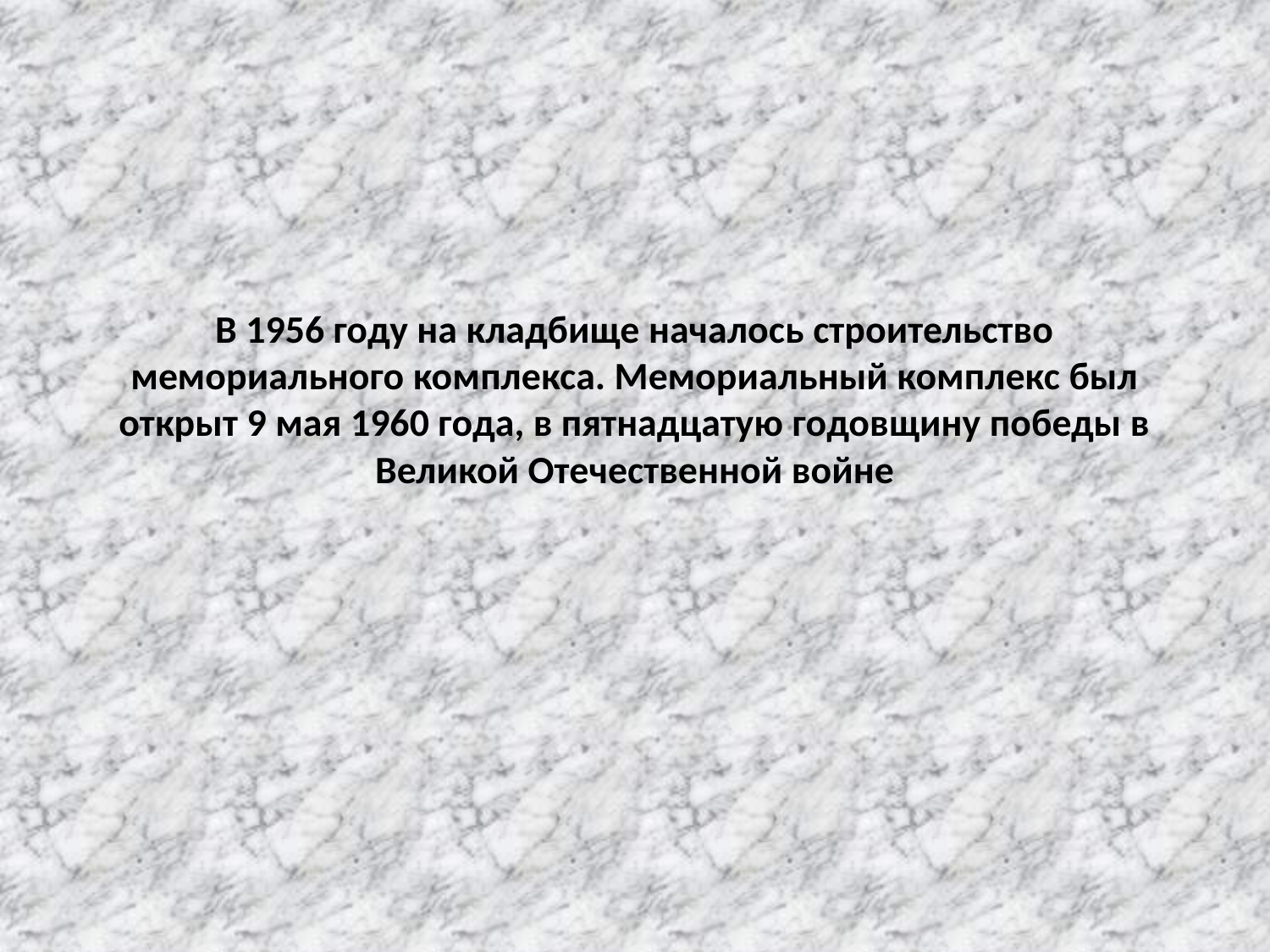

# В 1956 году на кладбище началось строительство мемориального комплекса. Мемориальный комплекс был открыт 9 мая 1960 года, в пятнадцатую годовщину победы в Великой Отечественной войне